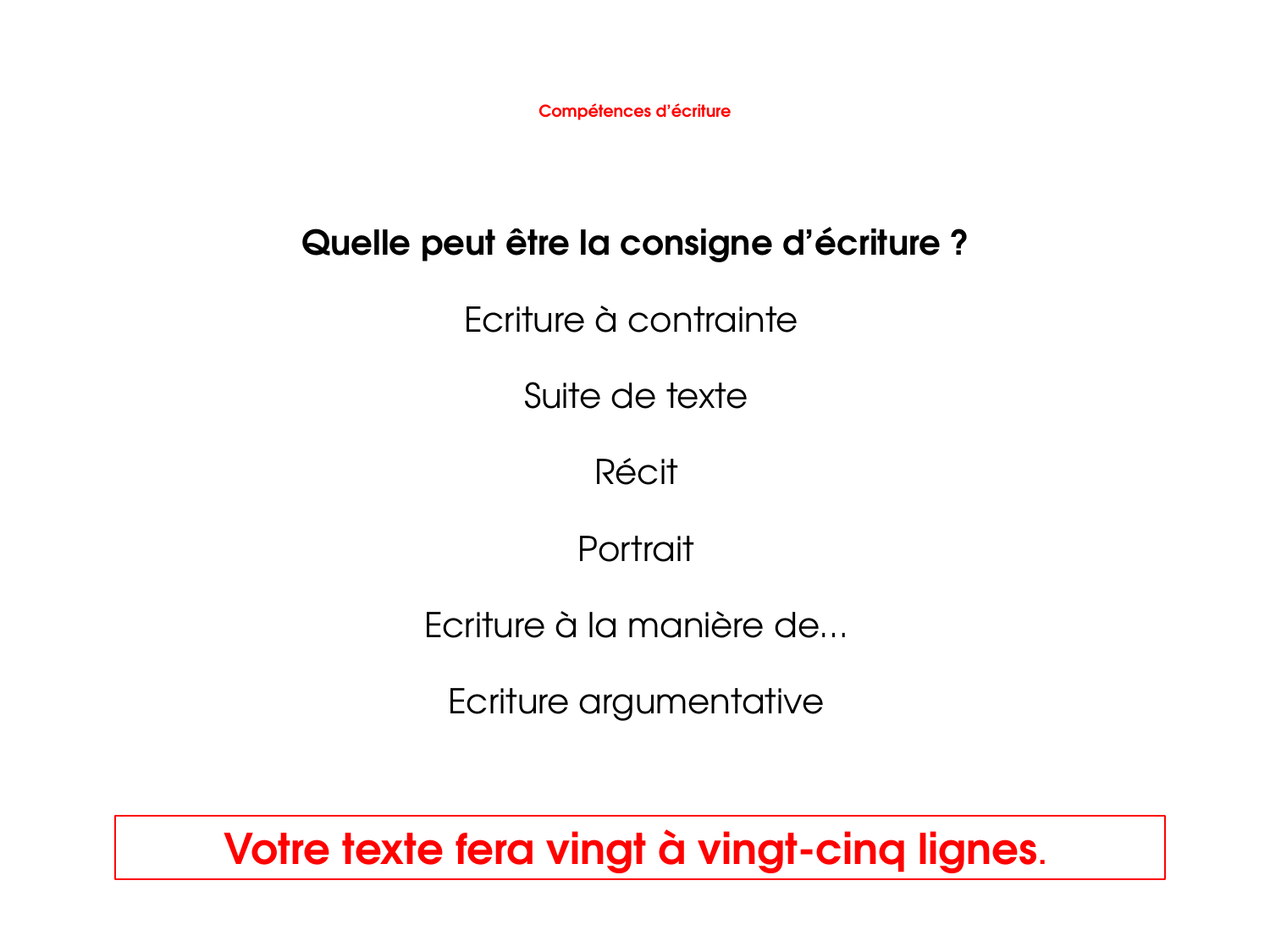

# Compétences d’écriture
Quelle peut être la consigne d’écriture ?
Ecriture à contrainte
Suite de texte
Récit
Portrait
Ecriture à la manière de…
Ecriture argumentative

Votre texte fera vingt à vingt-cinq lignes.